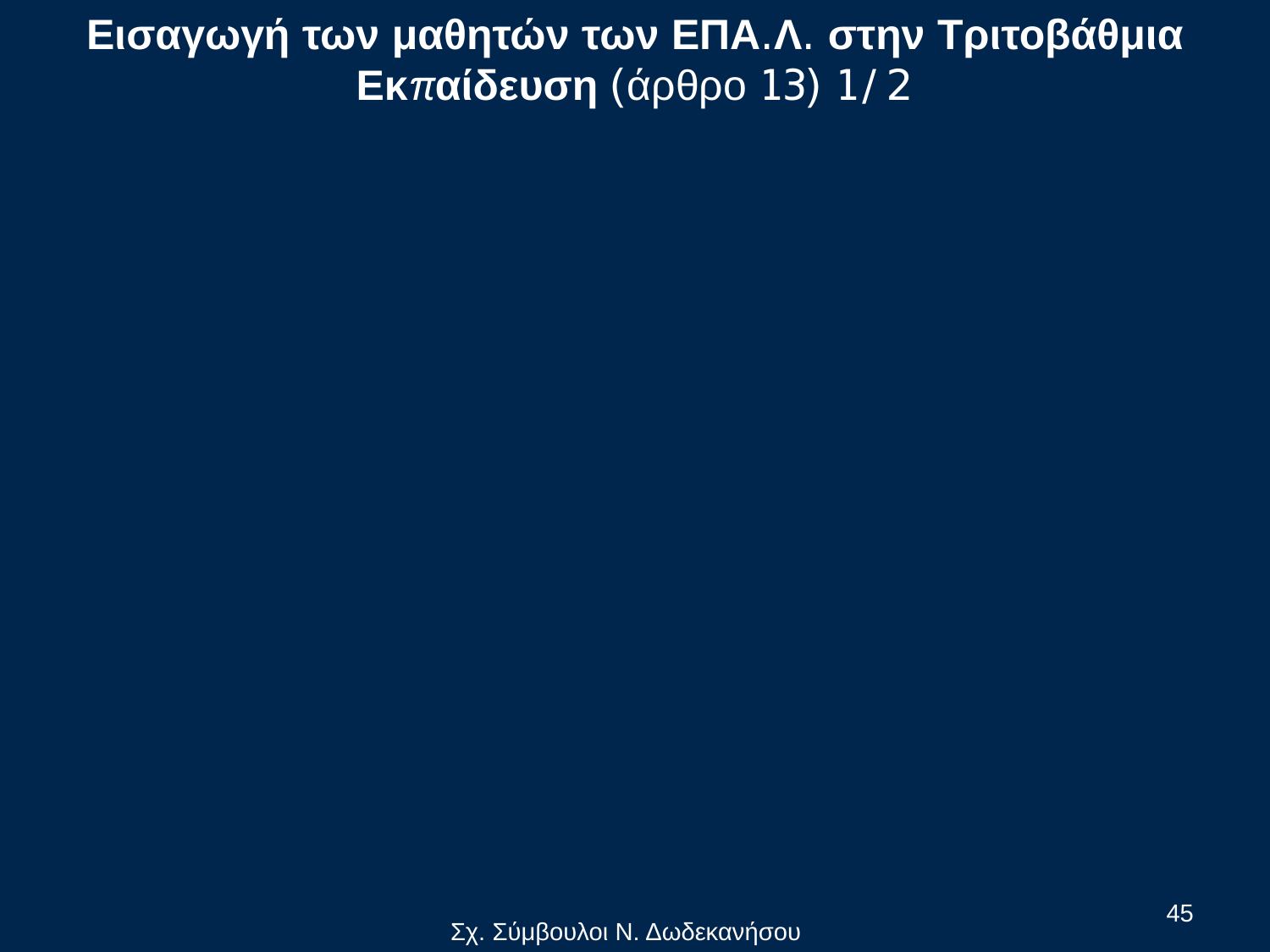

# Εισαγωγή των μαθητών των ΕΠΑ.Λ. στην Τριτοβάθμια Εκπαίδευση (άρθρο 13) 1/2

45
Σχ. Σύμβουλοι Ν. Δωδεκανήσου